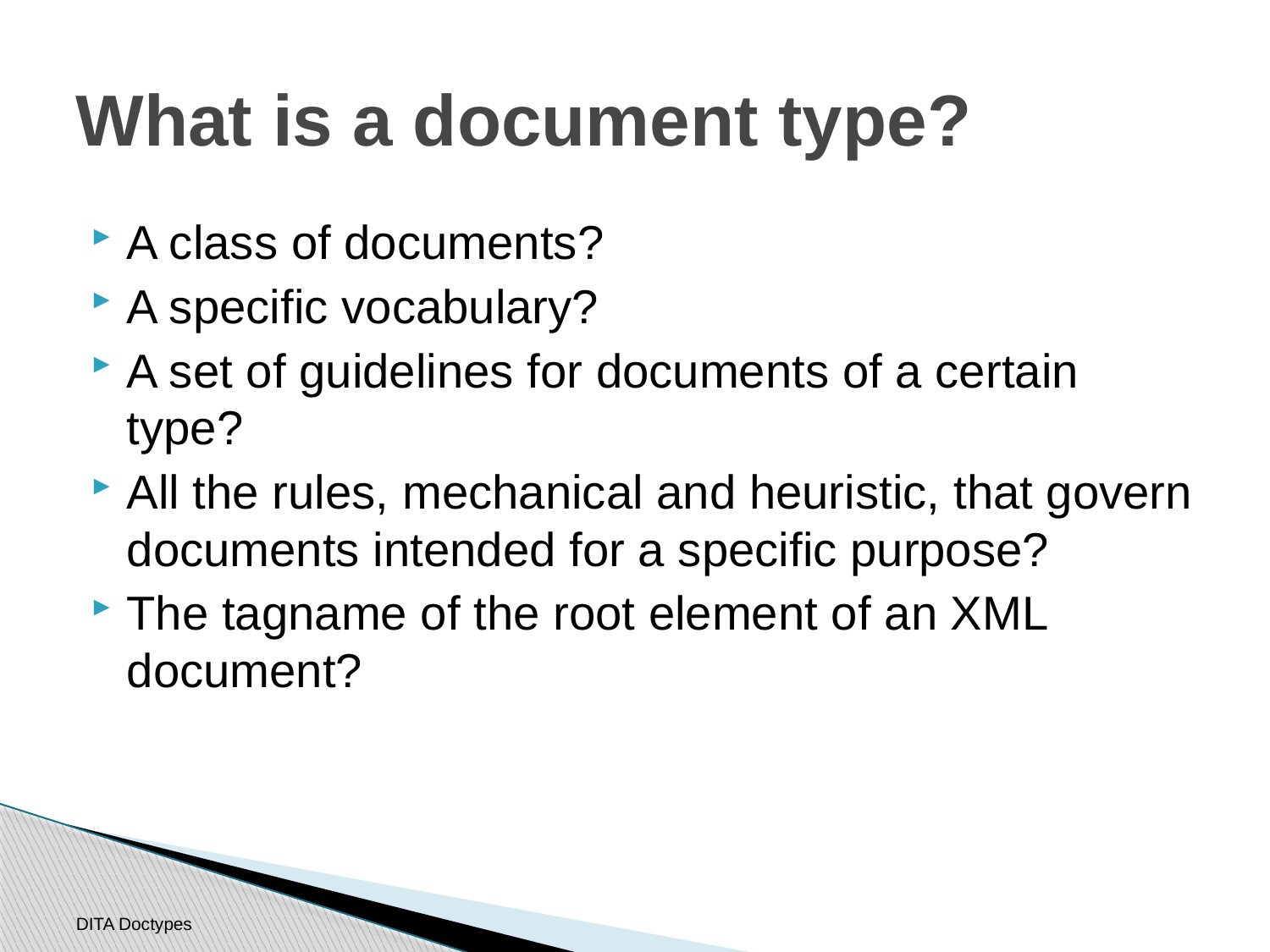

# What is a document type?
A class of documents?
A specific vocabulary?
A set of guidelines for documents of a certain type?
All the rules, mechanical and heuristic, that govern documents intended for a specific purpose?
The tagname of the root element of an XML document?